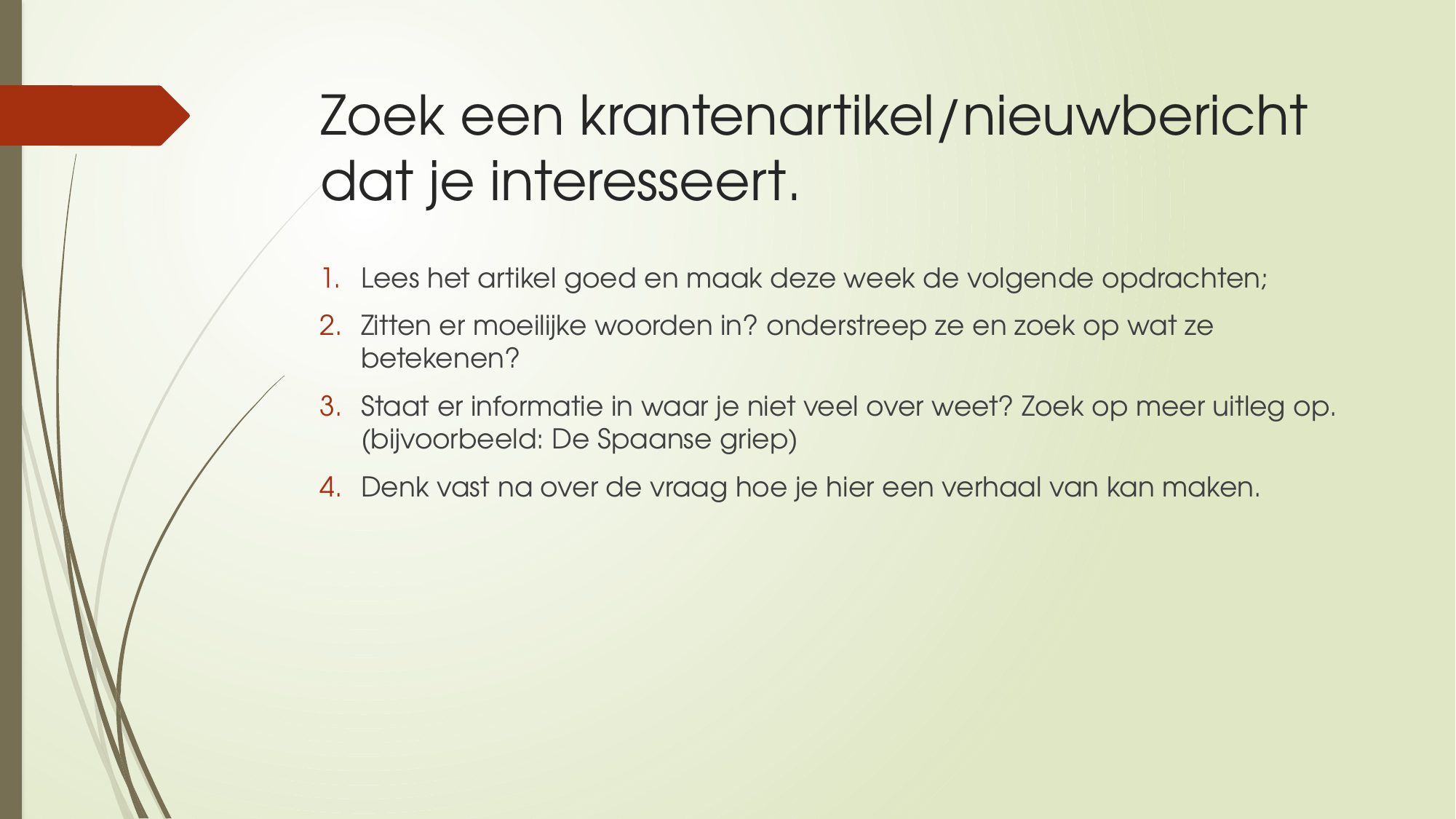

# Zoek een krantenartikel/nieuwbericht dat je interesseert.
Lees het artikel goed en maak deze week de volgende opdrachten;
Zitten er moeilijke woorden in? onderstreep ze en zoek op wat ze betekenen?
Staat er informatie in waar je niet veel over weet? Zoek op meer uitleg op. (bijvoorbeeld: De Spaanse griep)
Denk vast na over de vraag hoe je hier een verhaal van kan maken.